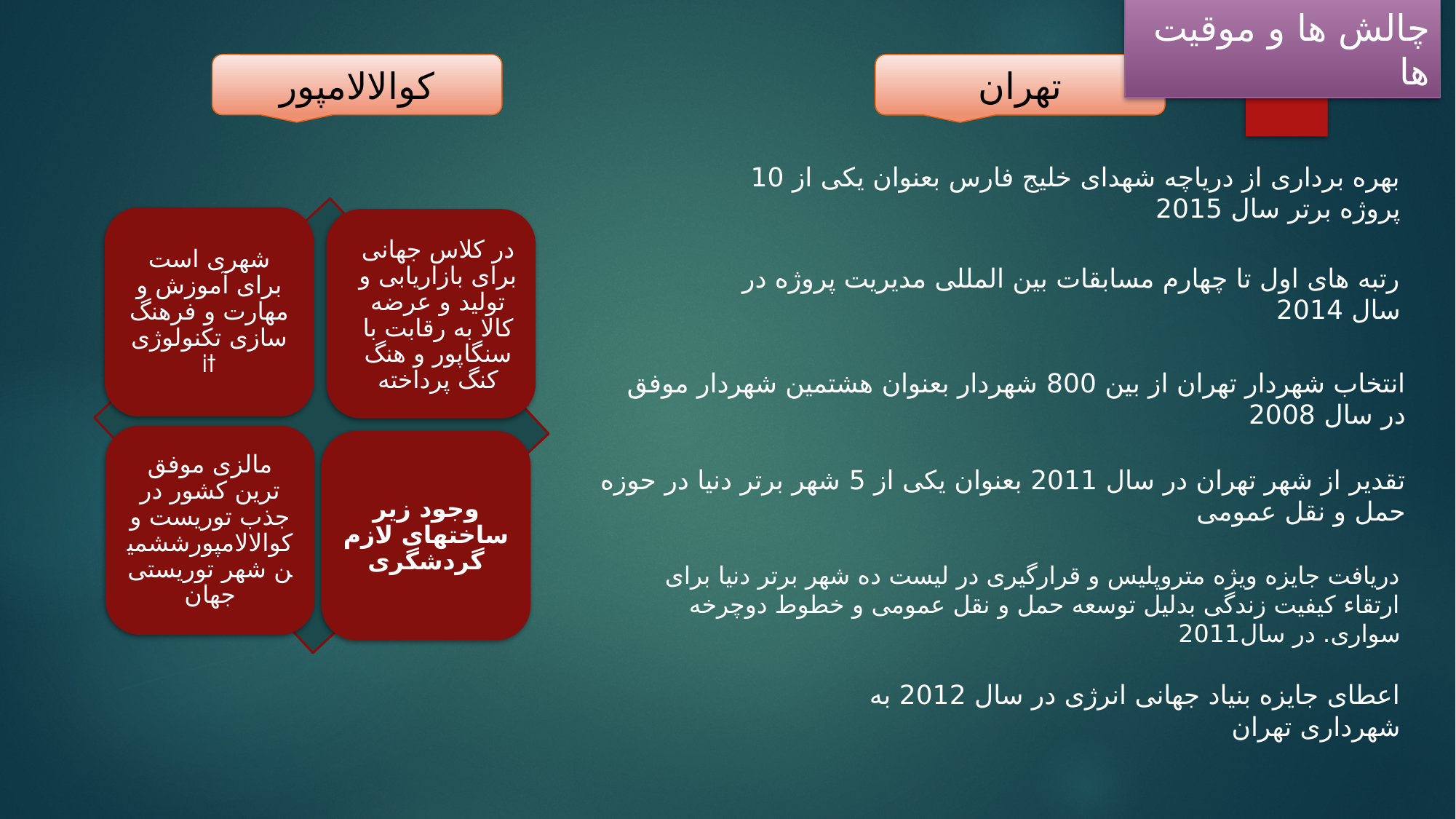

چالش ها و موقیت ها
کوالالامپور
تهران

بهره برداری از دریاچه شهدای خلیج فارس بعنوان یکی از 10 پروژه برتر سال 2015

شهری است برای آموزش و مهارت و فرهنگ سازی تکنولوژی it

در کلاس جهانی برای بازاریابی و تولید و عرضه کالا به رقابت با سنگاپور و هنگ کنگ پرداخته
رتبه های اول تا چهارم مسابقات بین المللی مدیریت پروژه در سال 2014

انتخاب شهردار تهران از بین 800 شهردار بعنوان هشتمین شهردار موفق در سال 2008

مالزی موفق ترین کشور در جذب توریست و کوالالامپورششمین شهر توریستی جهان

وجود زیر ساختهای لازم گردشگری
تقدیر از شهر تهران در سال 2011 بعنوان یکی از 5 شهر برتر دنیا در حوزه حمل و نقل عمومی
دریافت جایزه ویژه متروپلیس و قرارگیری در لیست ده شهر برتر دنیا برای ارتقاء کیفیت زندگی بدلیل توسعه حمل و نقل عمومی و خطوط دوچرخه سواری. در سال2011
اعطای جایزه بنیاد جهانی انرژی در سال 2012 به شهرداری تهران